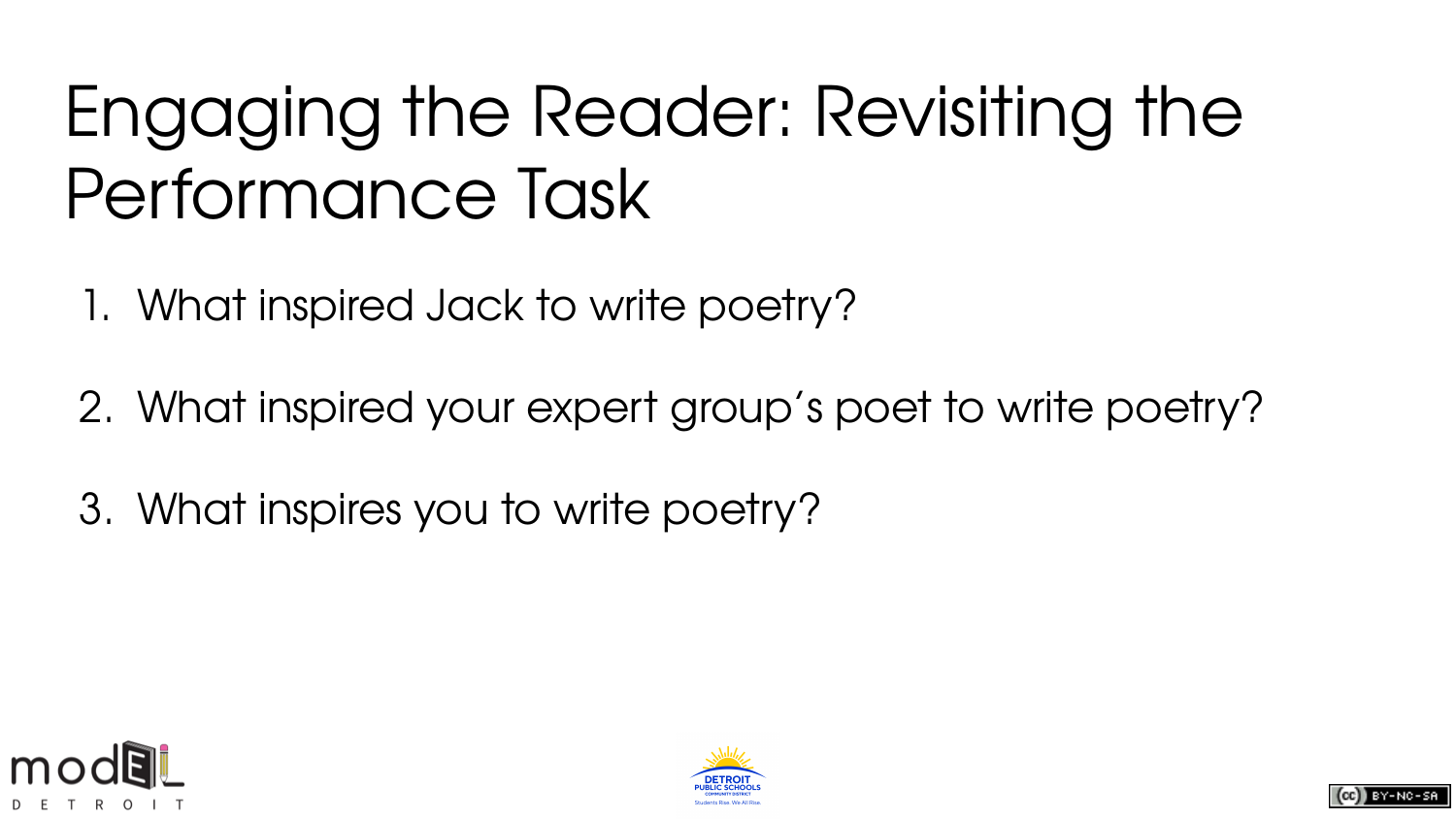

# Engaging the Reader: Revisiting the Performance Task
What inspired Jack to write poetry?

What inspired your expert group’s poet to write poetry?

What inspires you to write poetry?